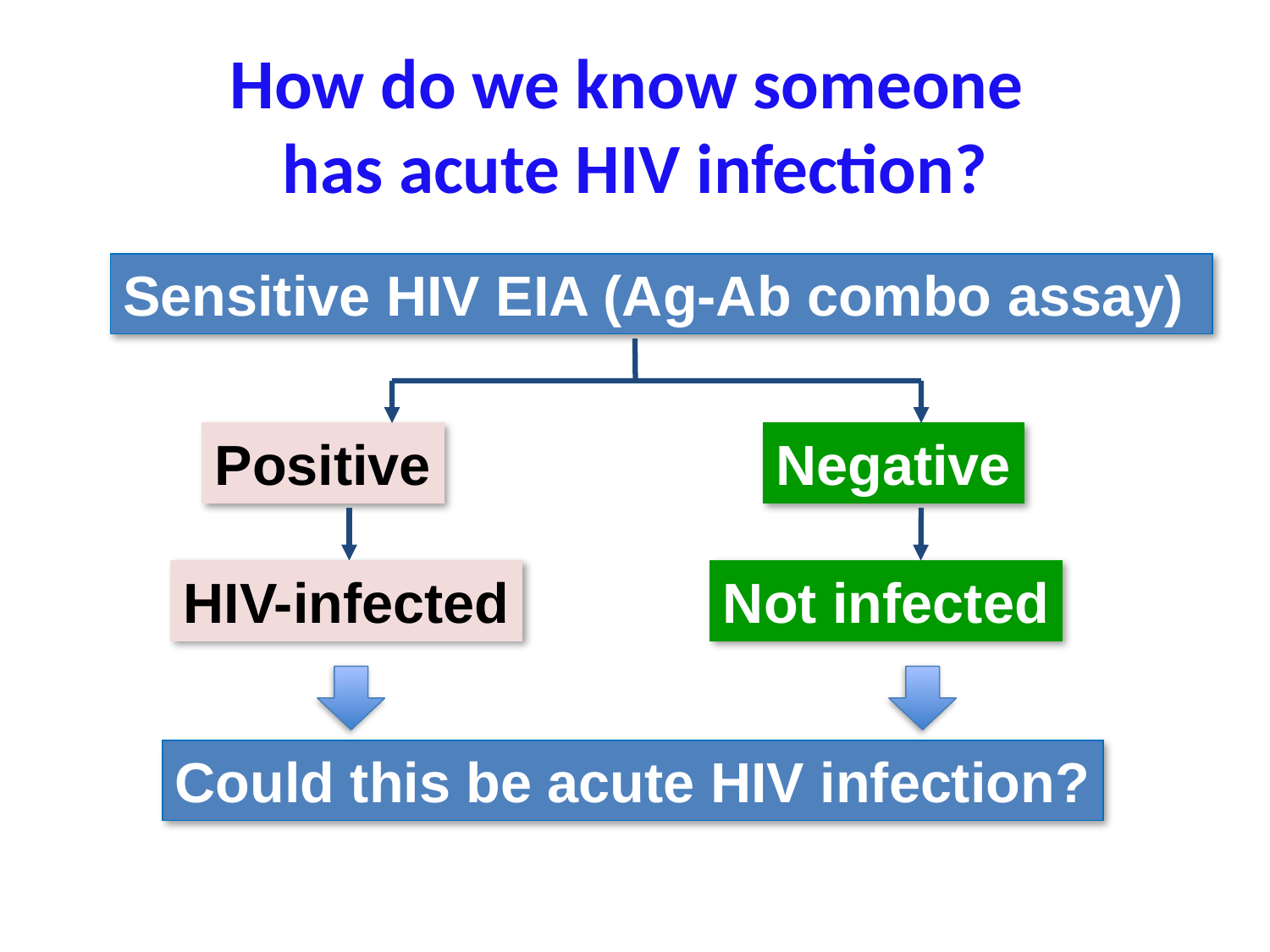

# How do we know someone has acute HIV infection?
Sensitive HIV EIA (Ag-Ab combo assay)

Positive
Negative

HIV-infected
Not infected

Could this be acute HIV infection?